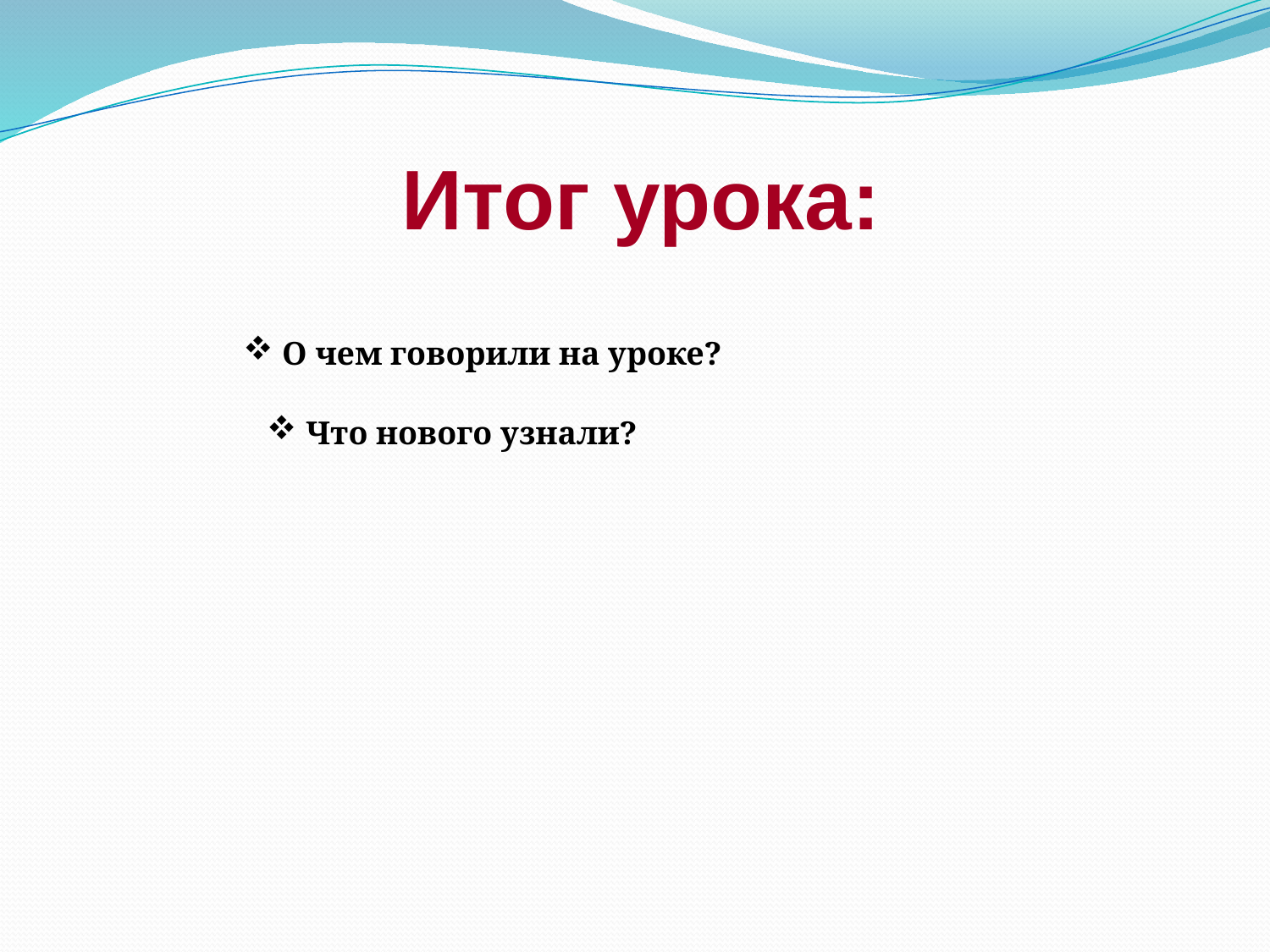

Итог урока:
 О чем говорили на уроке?
 Что нового узнали?